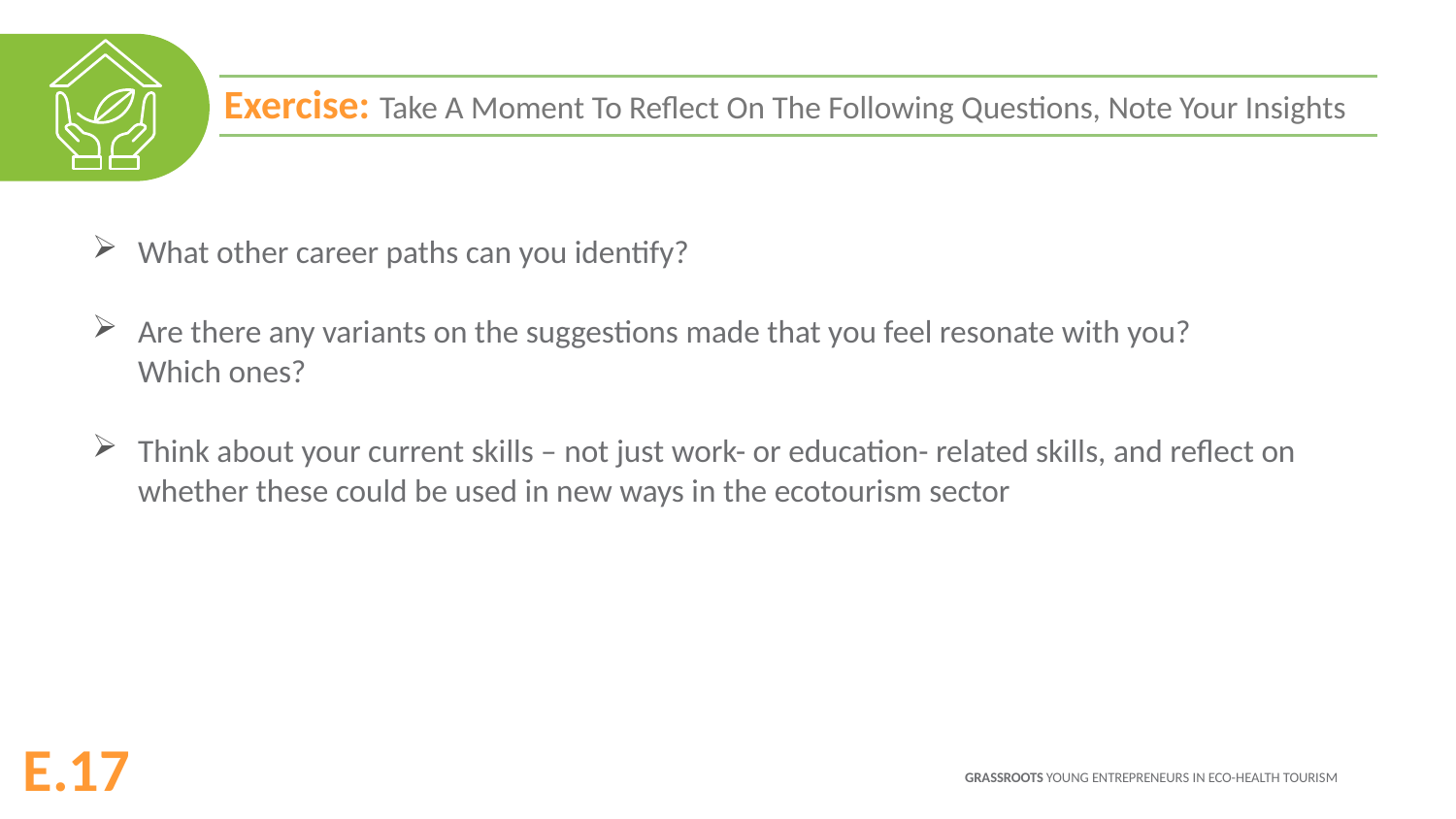

Exercise: Take A Moment To Reflect On The Following Questions, Note Your Insights

What other career paths can you identify?

Are there any variants on the suggestions made that you feel resonate with you?
Which ones?

Think about your current skills – not just work- or education- related skills, and reflect on whether these could be used in new ways in the ecotourism sector

E.17